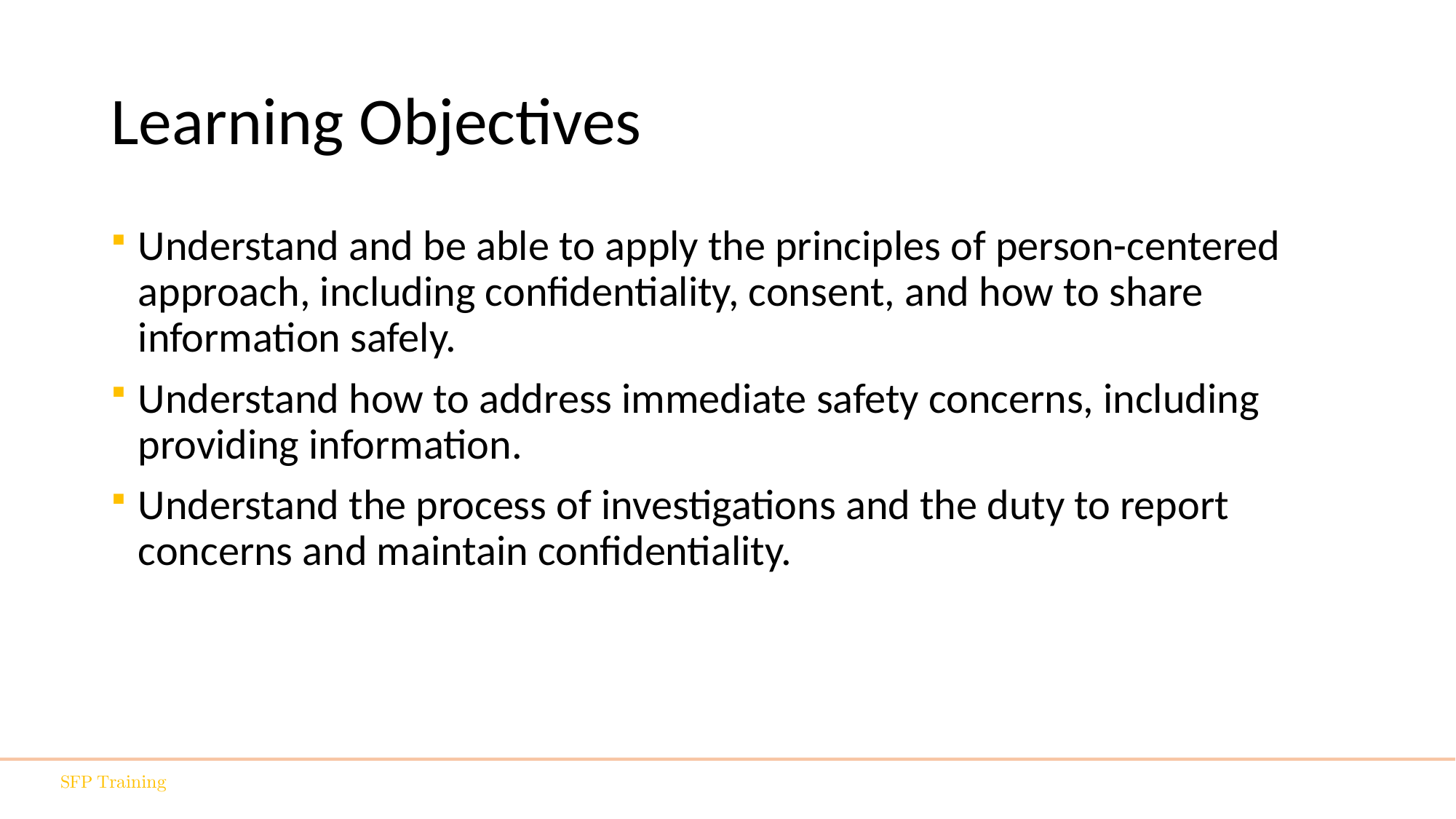

# Learning Objectives
Understand and be able to apply the principles of person-centered approach, including confidentiality, consent, and how to share information safely.
Understand how to address immediate safety concerns, including providing information.
Understand the process of investigations and the duty to report concerns and maintain confidentiality.

SFP Training